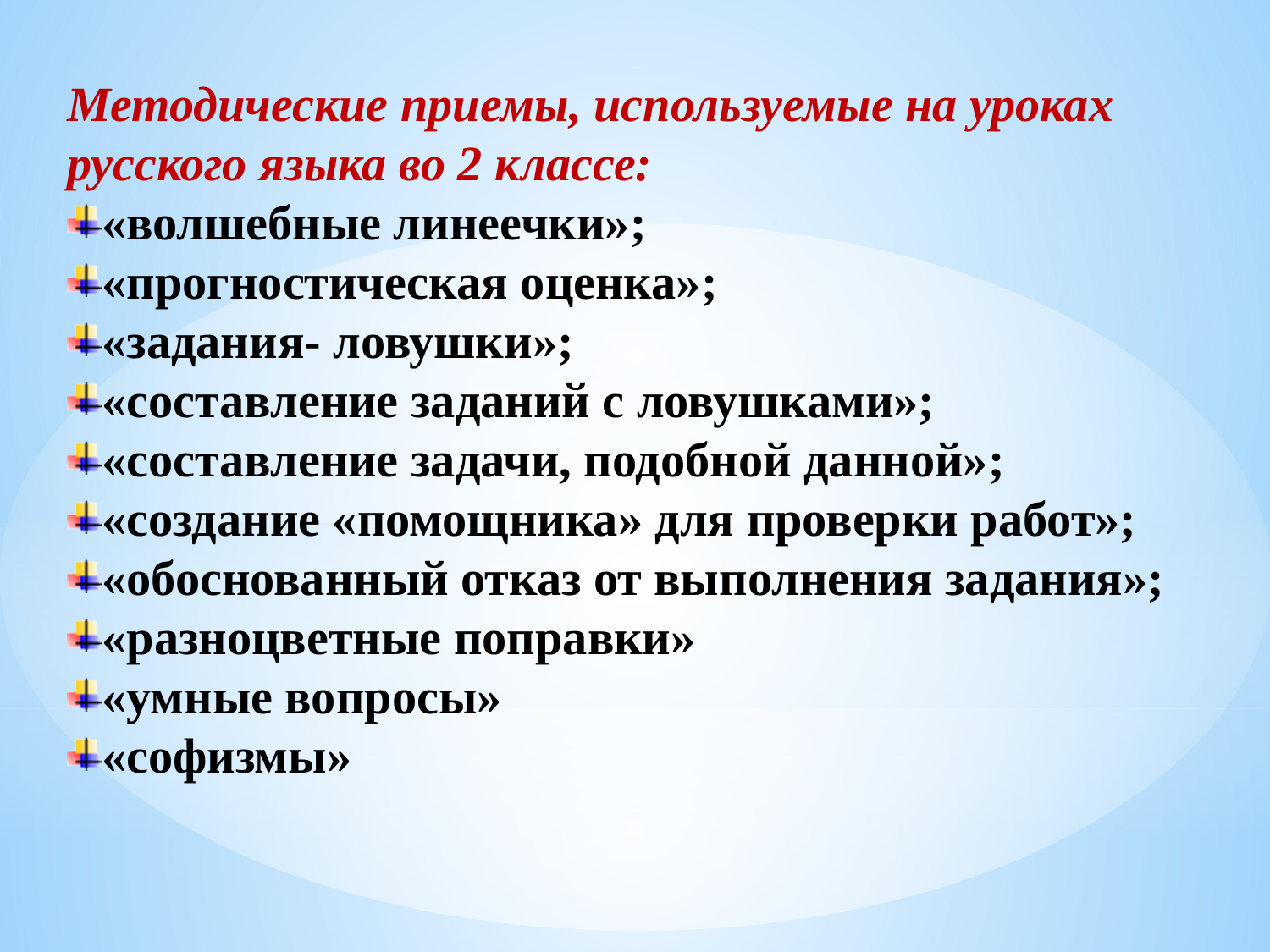

Методические приемы, используемые на уроках русского языка во 2 классе:
«волшебные линеечки»;
«прогностическая оценка»;
«задания- ловушки»;
«составление заданий с ловушками»;
«составление задачи, подобной данной»;
«создание «помощника» для проверки работ»;
«обоснованный отказ от выполнения задания»;
«разноцветные поправки»
«умные вопросы»
«софизмы»
#